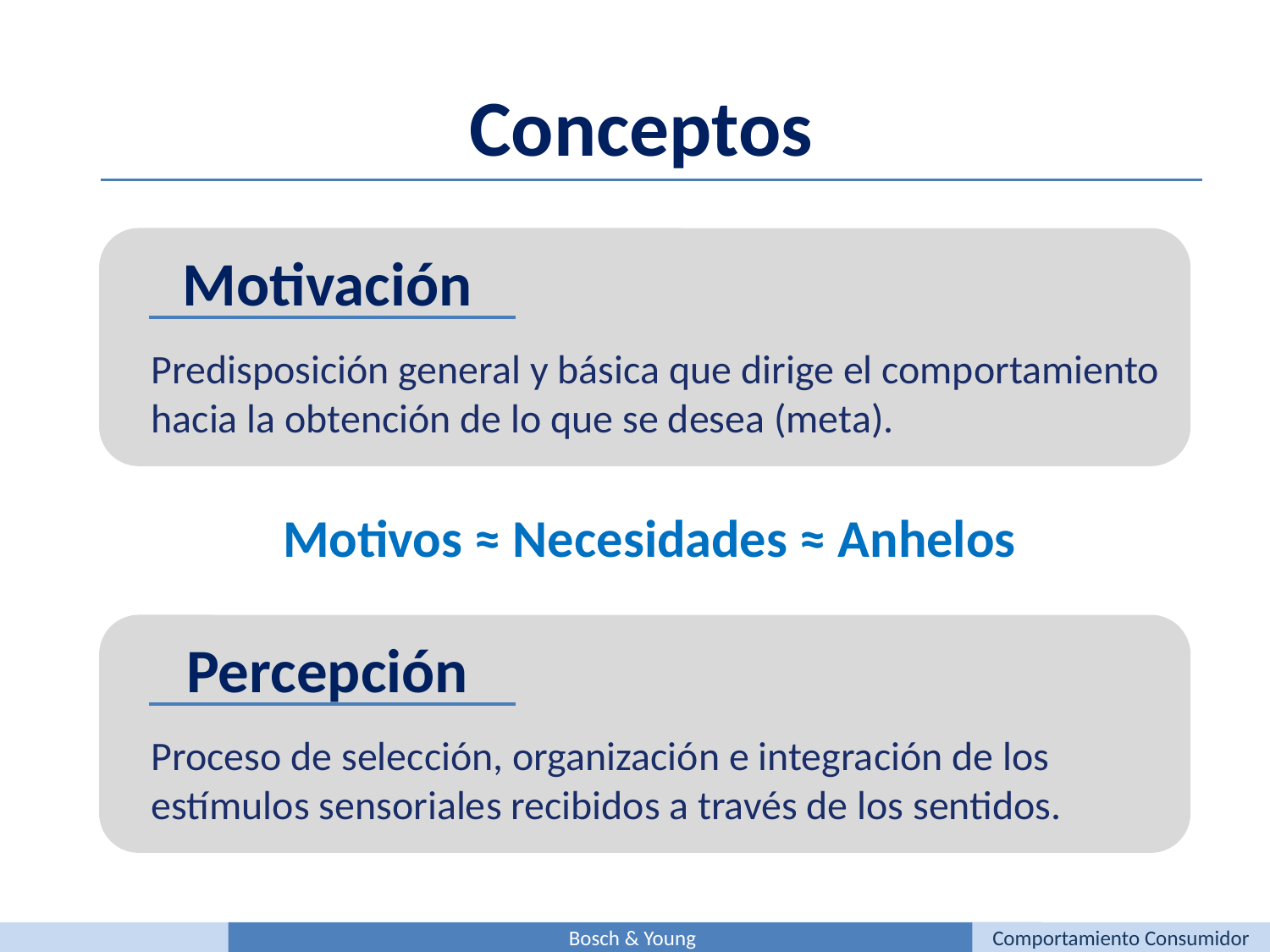

Conceptos

Motivación
Predisposición general y básica que dirige el comportamiento hacia la obtención de lo que se desea (meta).
Motivos ≈ Necesidades ≈ Anhelos

Percepción
Proceso de selección, organización e integración de los estímulos sensoriales recibidos a través de los sentidos.

Bosch & Young
Comportamiento Consumidor